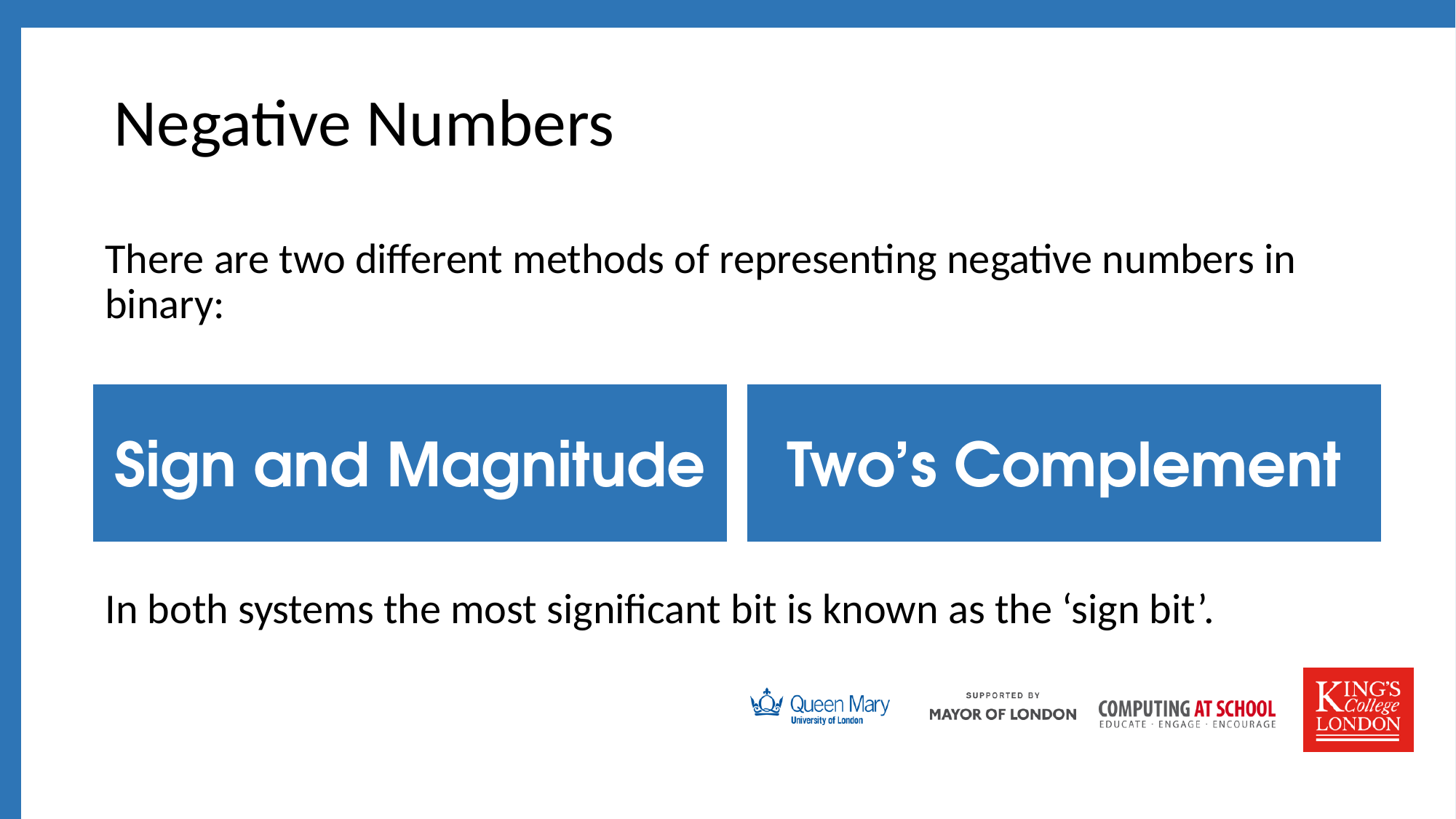

# Negative Numbers
There are two different methods of representing negative numbers in binary:

In both systems the most significant bit is known as the ‘sign bit’.

Sign and Magnitude
Two’s Complement